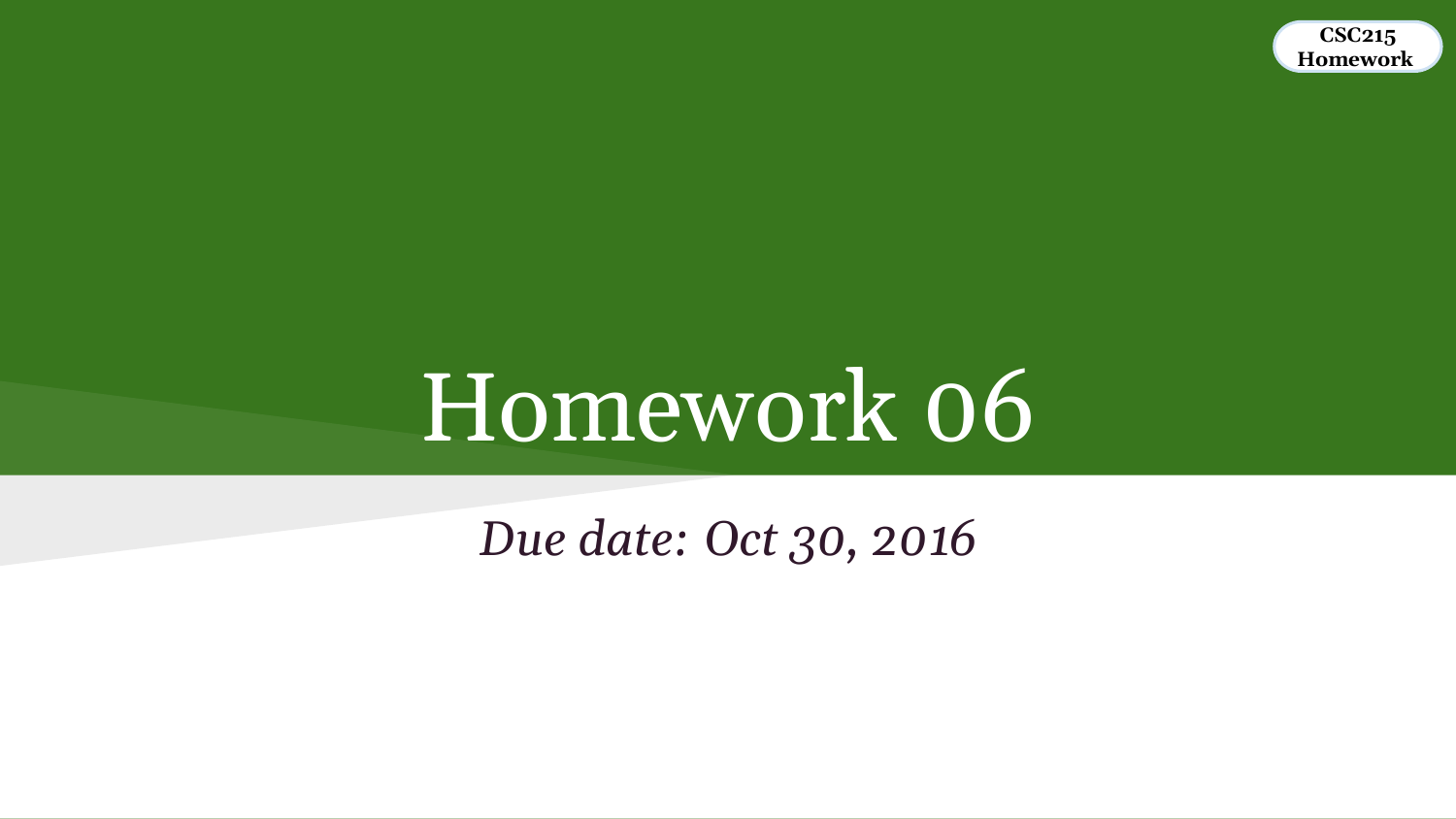

CSC215
Homework
# Homework 06
Due date: Oct 30, 2016